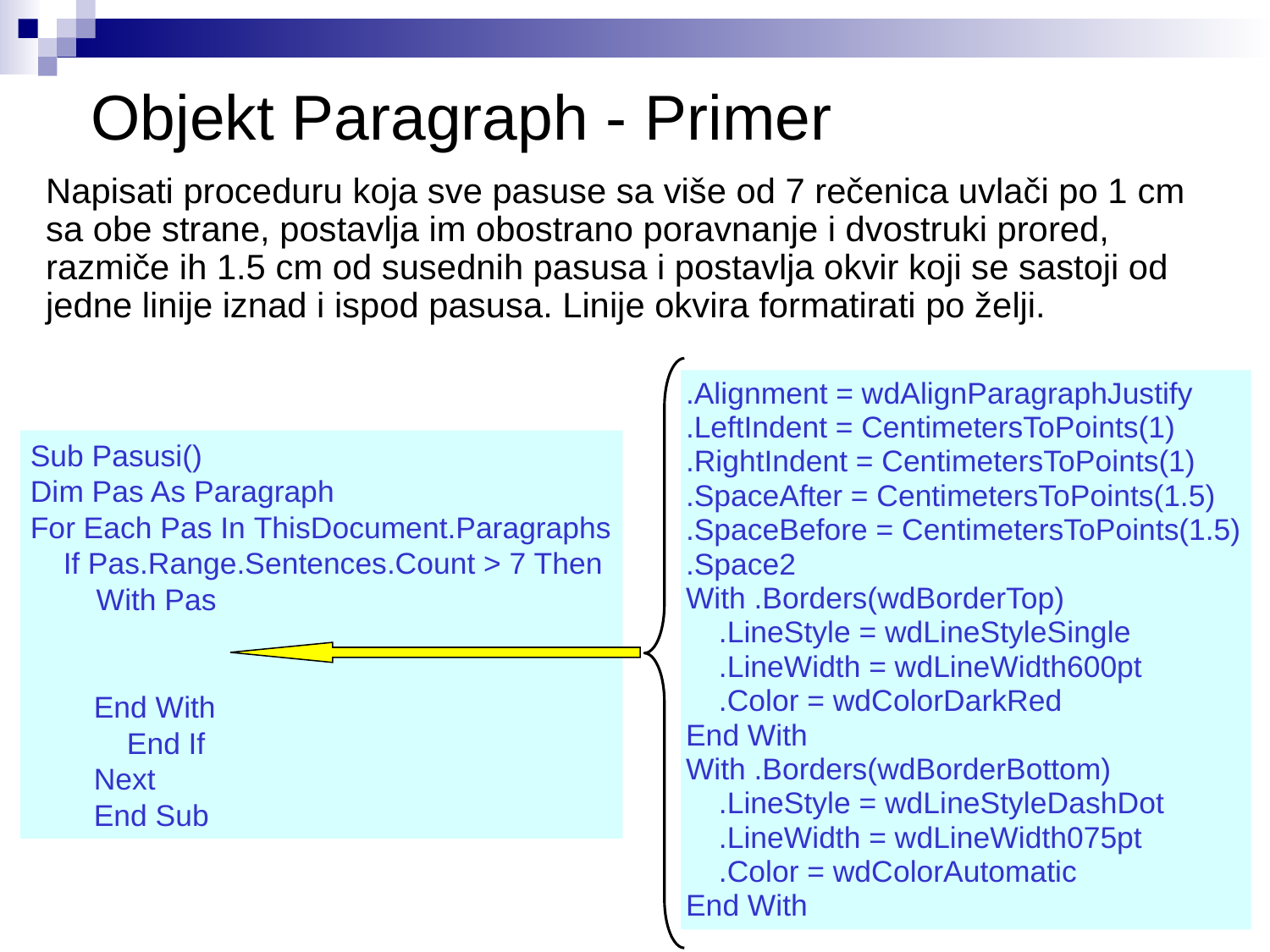

# Objekt Paragraph - Primer
Napisati proceduru koja sve pasuse sa više od 7 rečenica uvlači po 1 cm sa obe strane, postavlja im obostrano poravnanje i dvostruki prored, razmiče ih 1.5 cm od susednih pasusa i postavlja okvir koji se sastoji od jedne linije iznad i ispod pasusa. Linije okvira formatirati po želji.

.Alignment = wdAlignParagraphJustify
.LeftIndent = CentimetersToPoints(1)
.RightIndent = CentimetersToPoints(1)
.SpaceAfter = CentimetersToPoints(1.5)
.SpaceBefore = CentimetersToPoints(1.5)
.Space2
With .Borders(wdBorderTop)
    .LineStyle = wdLineStyleSingle
    .LineWidth = wdLineWidth600pt
    .Color = wdColorDarkRed
End With
With .Borders(wdBorderBottom)
    .LineStyle = wdLineStyleDashDot
    .LineWidth = wdLineWidth075pt
    .Color = wdColorAutomatic
End With
Sub Pasusi()
Dim Pas As Paragraph
For Each Pas In ThisDocument.Paragraphs
    If Pas.Range.Sentences.Count > 7 Then
        With Pas

End With
    End If
Next
End Sub